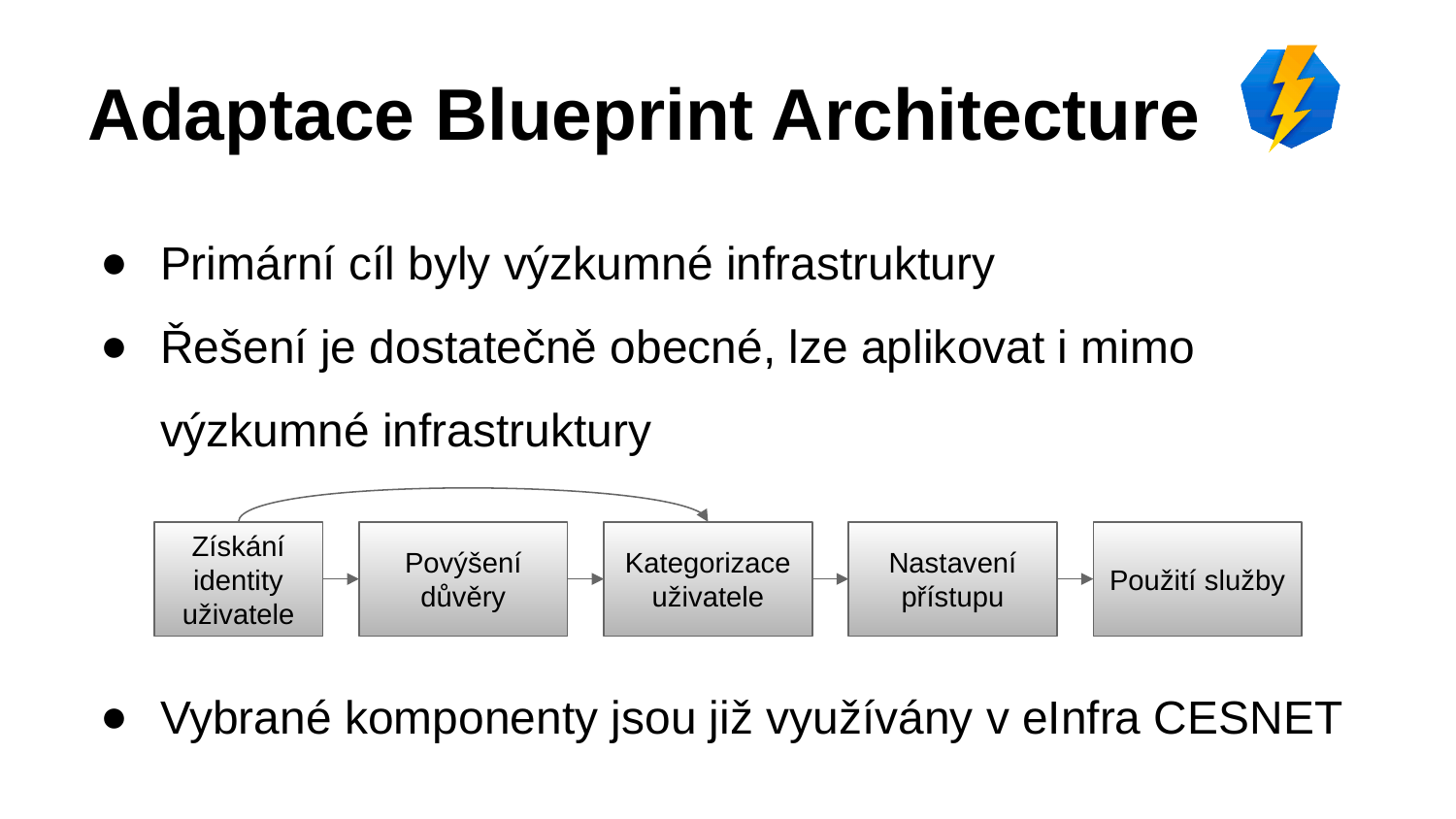

# Adaptace Blueprint Architecture
Primární cíl byly výzkumné infrastruktury
Řešení je dostatečně obecné, lze aplikovat i mimo výzkumné infrastruktury

Vybrané komponenty jsou již využívány v eInfra CESNET
Získání identity uživatele
Povýšení důvěry
Kategorizace
uživatele
Nastavení přístupu
Použití služby